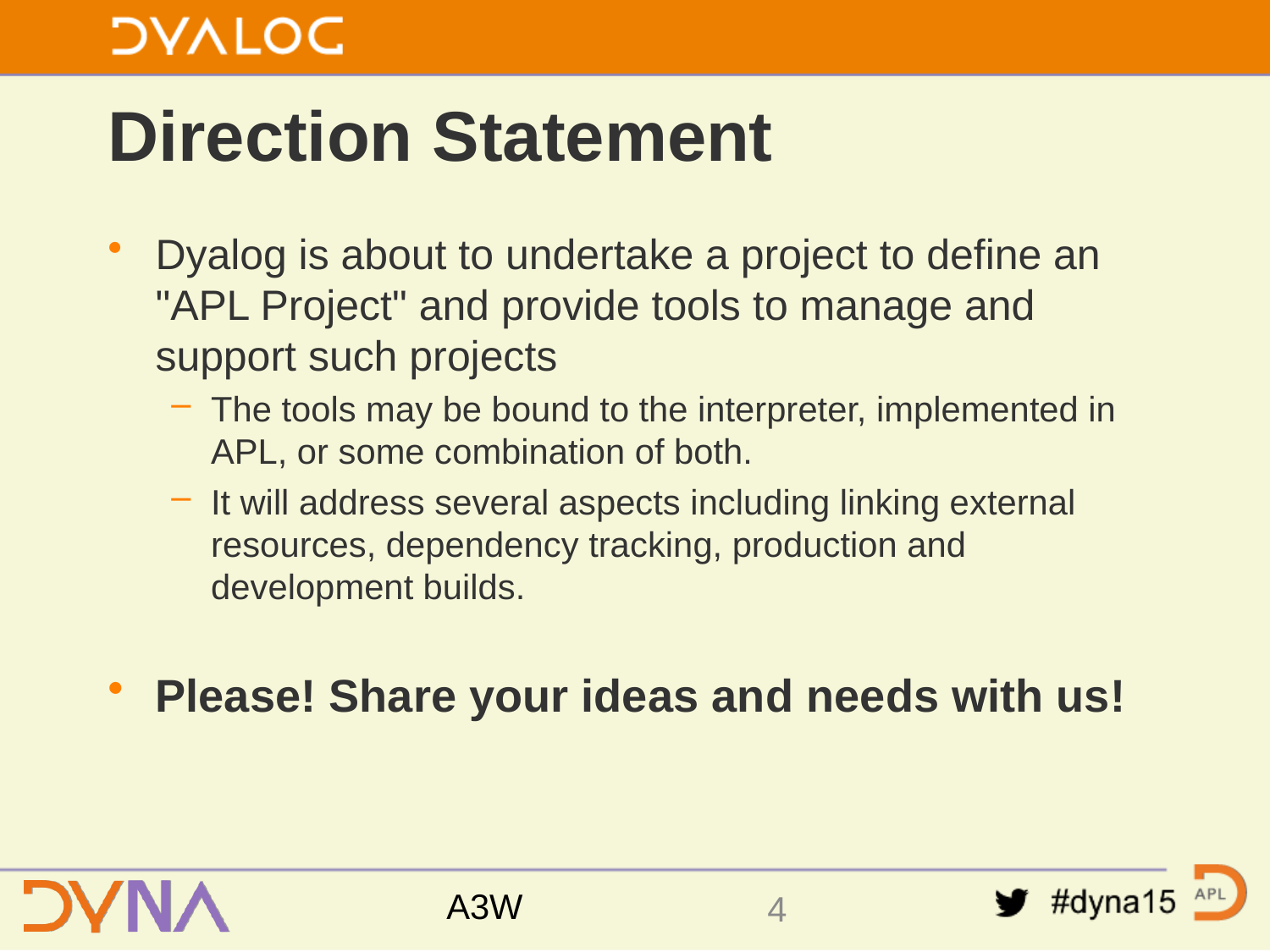

# Direction Statement
Dyalog is about to undertake a project to define an "APL Project" and provide tools to manage and support such projects
The tools may be bound to the interpreter, implemented in APL, or some combination of both.
It will address several aspects including linking external resources, dependency tracking, production and development builds.
Please! Share your ideas and needs with us!
4
A3W